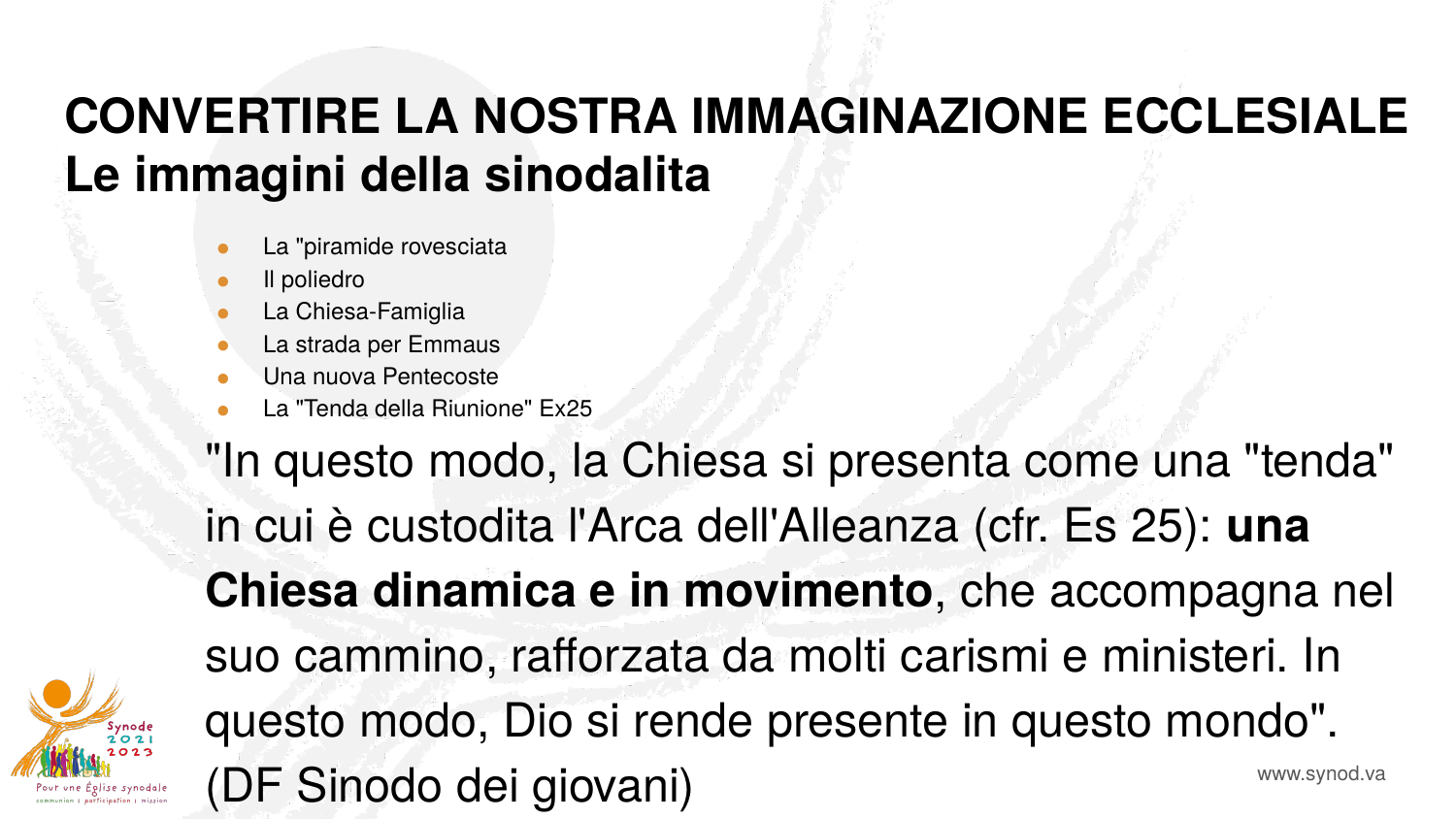

# CONVERTIRE LA NOSTRA IMMAGINAZIONE ECCLESIALE Le immagini della sinodalita
La "piramide rovesciata
Il poliedro
La Chiesa-Famiglia
La strada per Emmaus
Una nuova Pentecoste
La "Tenda della Riunione" Ex25
"In questo modo, la Chiesa si presenta come una "tenda" in cui è custodita l'Arca dell'Alleanza (cfr. Es 25): una Chiesa dinamica e in movimento, che accompagna nel suo cammino, rafforzata da molti carismi e ministeri. In questo modo, Dio si rende presente in questo mondo". (DF Sinodo dei giovani)